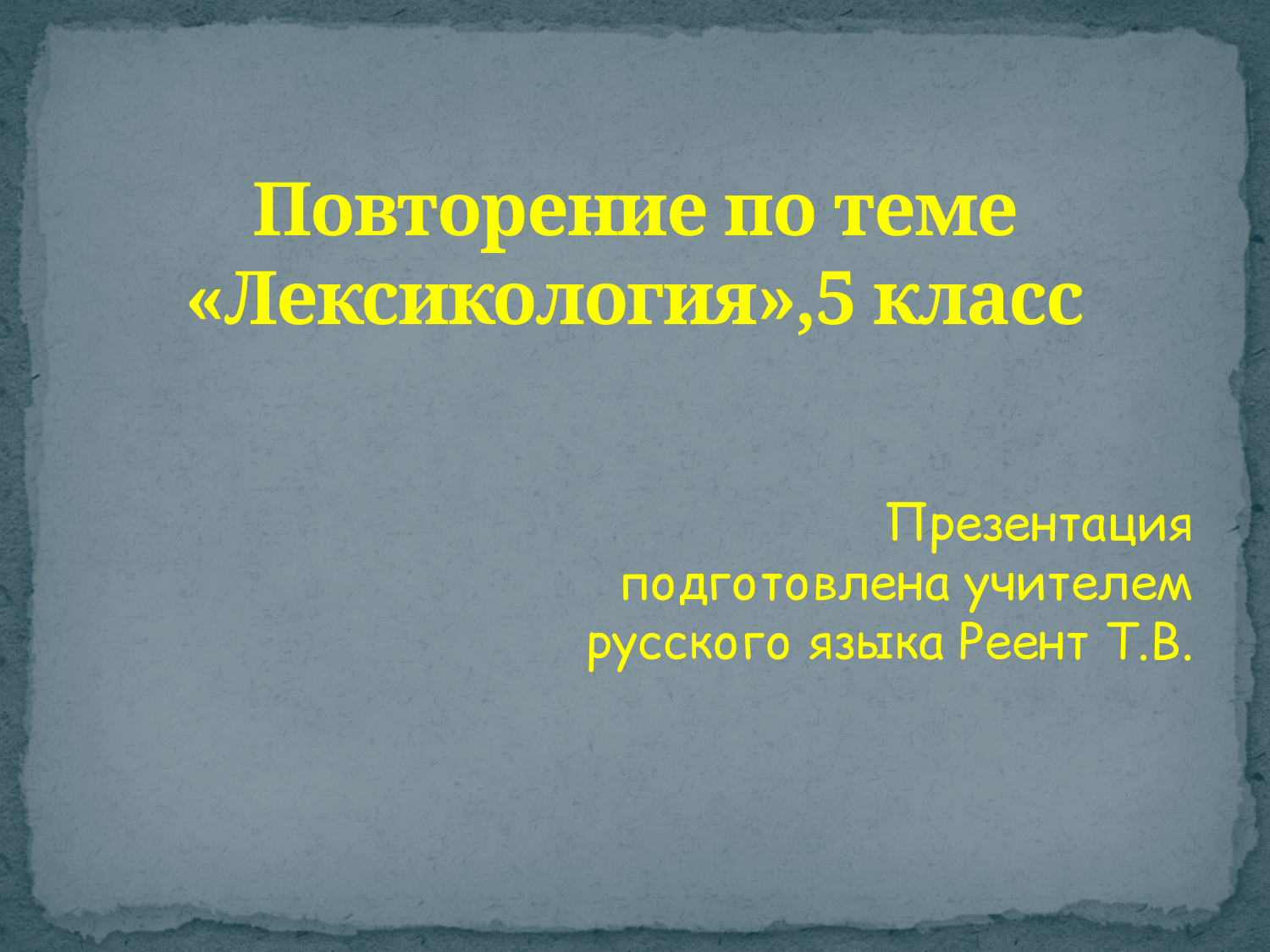

# Повторение по теме «Лексикология»,5 класс

Презентация подготовлена учителем русского языка Реент Т.В.